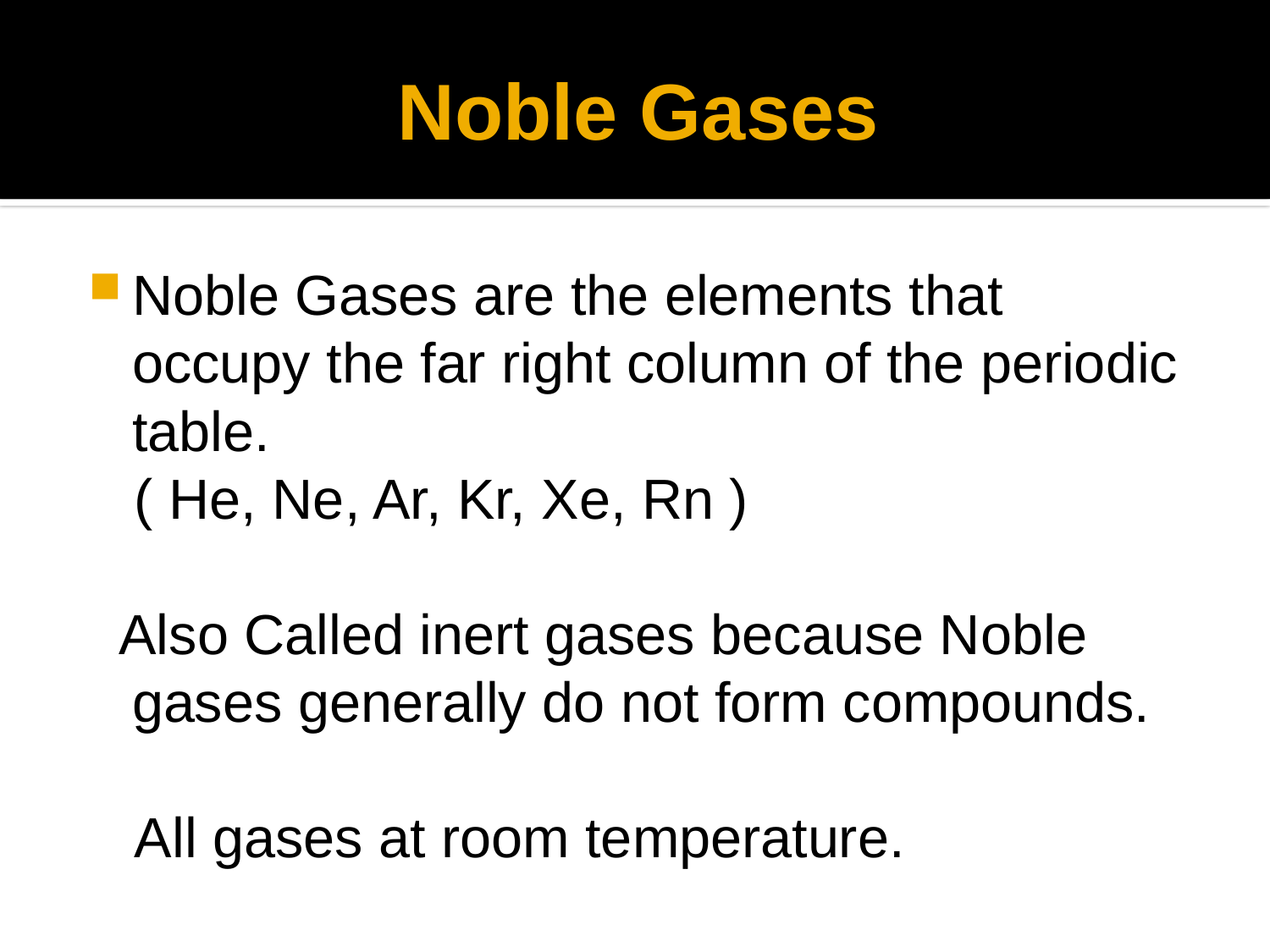

# Noble Gases
Noble Gases are the elements that occupy the far right column of the periodic table.
   ( He, Ne, Ar, Kr, Xe, Rn )

  Also Called inert gases because Noble gases generally do not form compounds.

   All gases at room temperature.